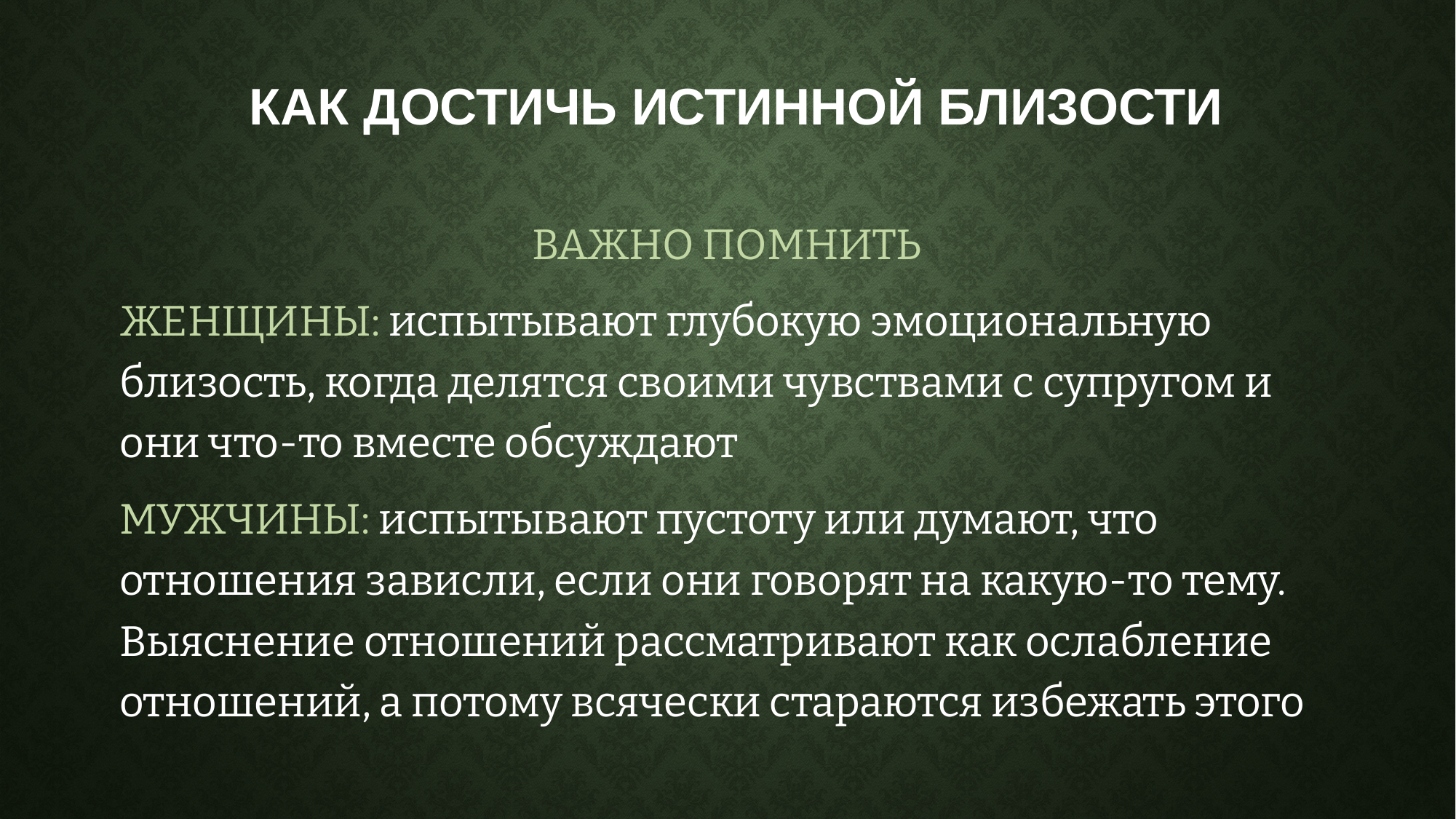

# Как достичь истинной близости
ВАЖНО ПОМНИТЬ
ЖЕНЩИНЫ: испытывают глубокую эмоциональную близость, когда делятся своими чувствами с супругом и они что-то вместе обсуждают
МУЖЧИНЫ: испытывают пустоту или думают, что отношения зависли, если они говорят на какую-то тему. Выяснение отношений рассматривают как ослабление отношений, а потому всячески стараются избежать этого